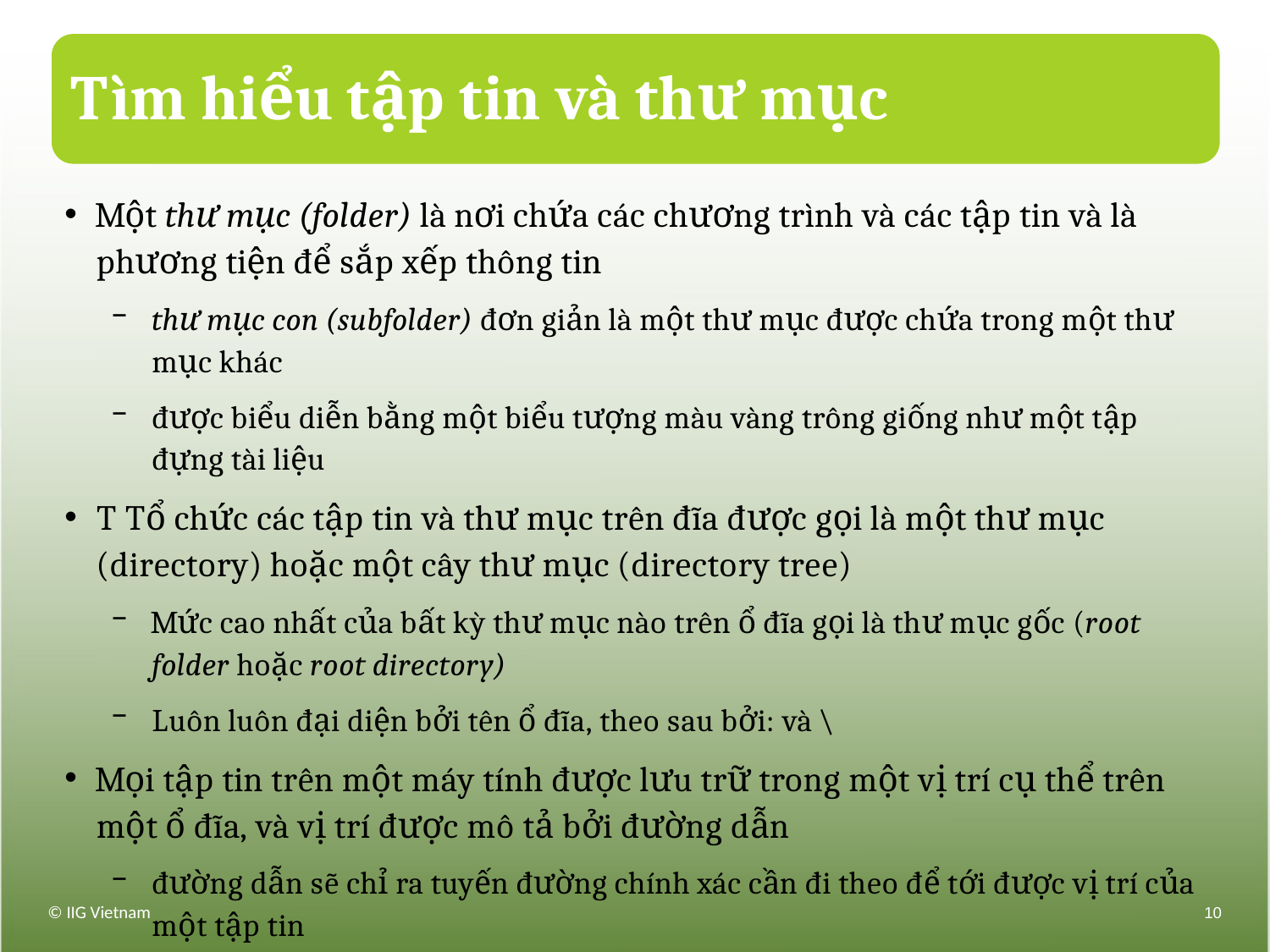

# Tìm hiểu tập tin và thư mục
Một thư mục (folder) là nơi chứa các chương trình và các tập tin và là phương tiện để sắp xếp thông tin
thư mục con (subfolder) đơn giản là một thư mục được chứa trong một thư mục khác
được biểu diễn bằng một biểu tượng màu vàng trông giống như một tập đựng tài liệu
T Tổ chức các tập tin và thư mục trên đĩa được gọi là một thư mục (directory) hoặc một cây thư mục (directory tree)
Mức cao nhất của bất kỳ thư mục nào trên ổ đĩa gọi là thư mục gốc (root folder hoặc root directory)
Luôn luôn đại diện bởi tên ổ đĩa, theo sau bởi: và \
Mọi tập tin trên một máy tính được lưu trữ trong một vị trí cụ thể trên một ổ đĩa, và vị trí được mô tả bởi đường dẫn
đường dẫn sẽ chỉ ra tuyến đường chính xác cần đi theo để tới được vị trí của một tập tin

© IIG Vietnam
10